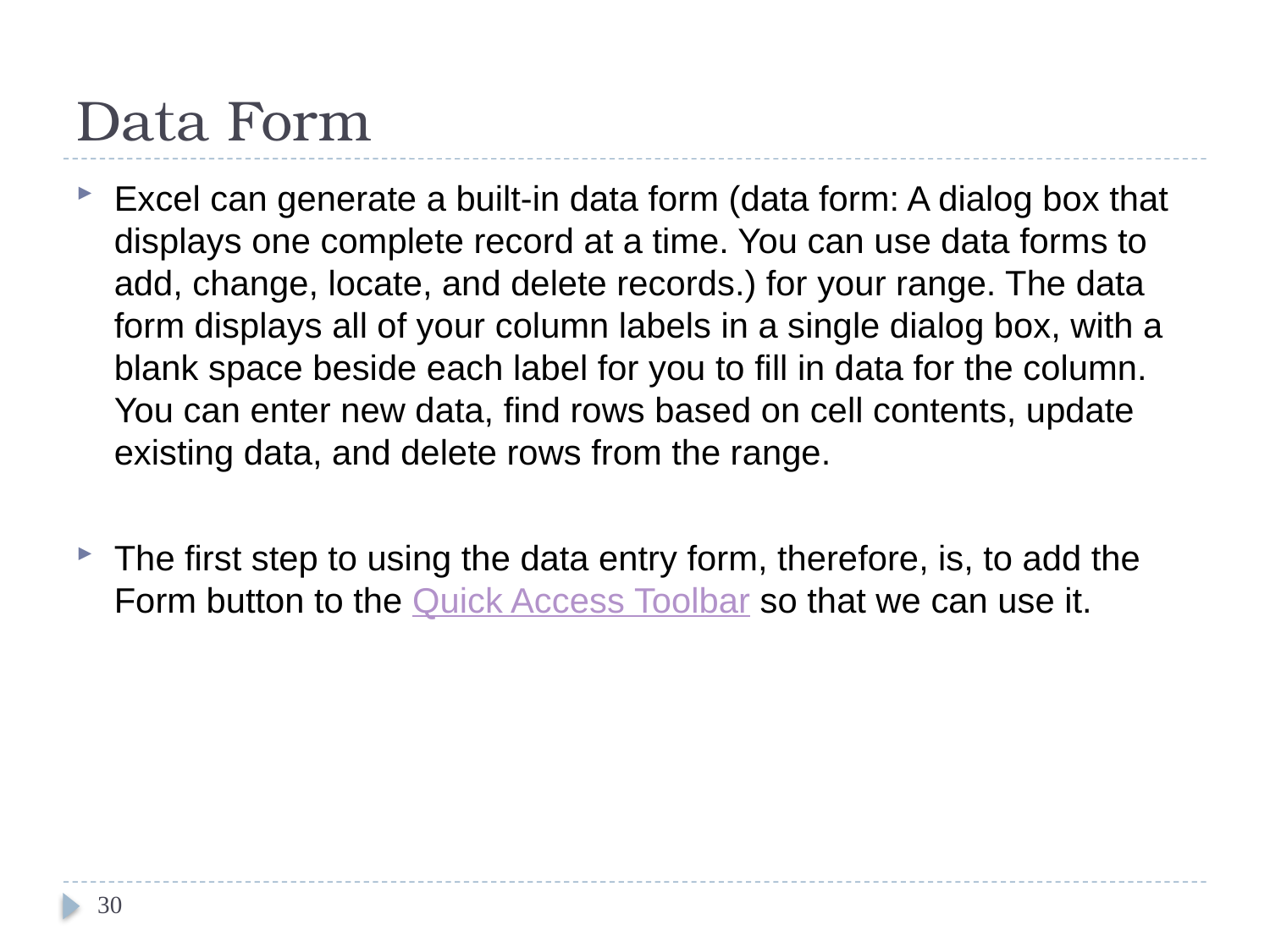

# Data Form
Excel can generate a built-in data form (data form: A dialog box that displays one complete record at a time. You can use data forms to add, change, locate, and delete records.) for your range. The data form displays all of your column labels in a single dialog box, with a blank space beside each label for you to fill in data for the column. You can enter new data, find rows based on cell contents, update existing data, and delete rows from the range.

The first step to using the data entry form, therefore, is, to add the Form button to the Quick Access Toolbar so that we can use it.
30